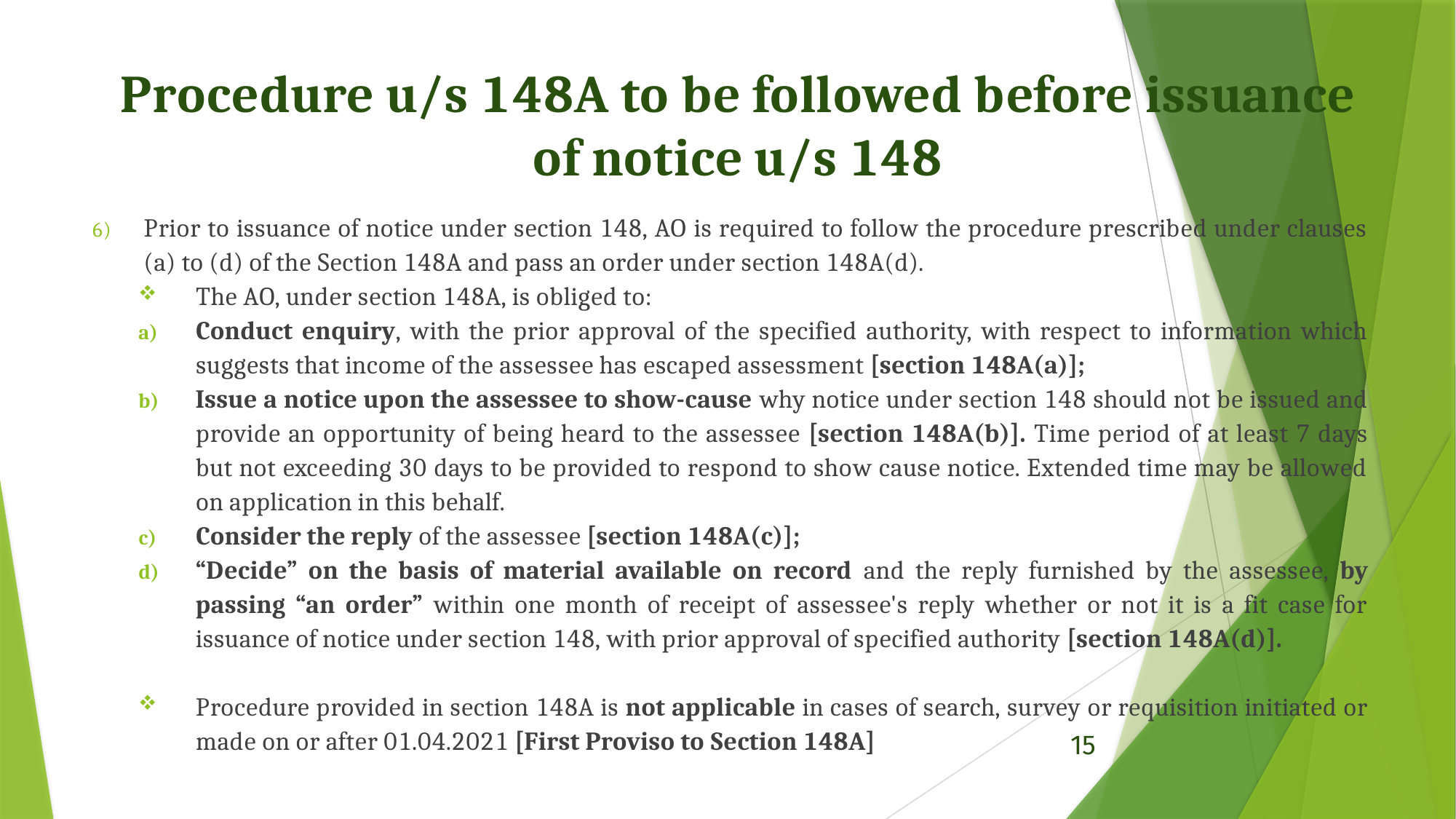

# Procedure u/s 148A to be followed before issuance of notice u/s 148
Prior to issuance of notice under section 148, AO is required to follow the procedure prescribed under clauses (a) to (d) of the Section 148A and pass an order under section 148A(d).
The AO, under section 148A, is obliged to:
Conduct enquiry, with the prior approval of the specified authority, with respect to information which suggests that income of the assessee has escaped assessment [section 148A(a)];
Issue a notice upon the assessee to show-cause why notice under section 148 should not be issued and provide an opportunity of being heard to the assessee [section 148A(b)]. Time period of at least 7 days but not exceeding 30 days to be provided to respond to show cause notice. Extended time may be allowed on application in this behalf.
Consider the reply of the assessee [section 148A(c)];
“Decide” on the basis of material available on record and the reply furnished by the assessee, by passing “an order” within one month of receipt of assessee's reply whether or not it is a fit case for issuance of notice under section 148, with prior approval of specified authority [section 148A(d)].

Procedure provided in section 148A is not applicable in cases of search, survey or requisition initiated or made on or after 01.04.2021 [First Proviso to Section 148A]

15